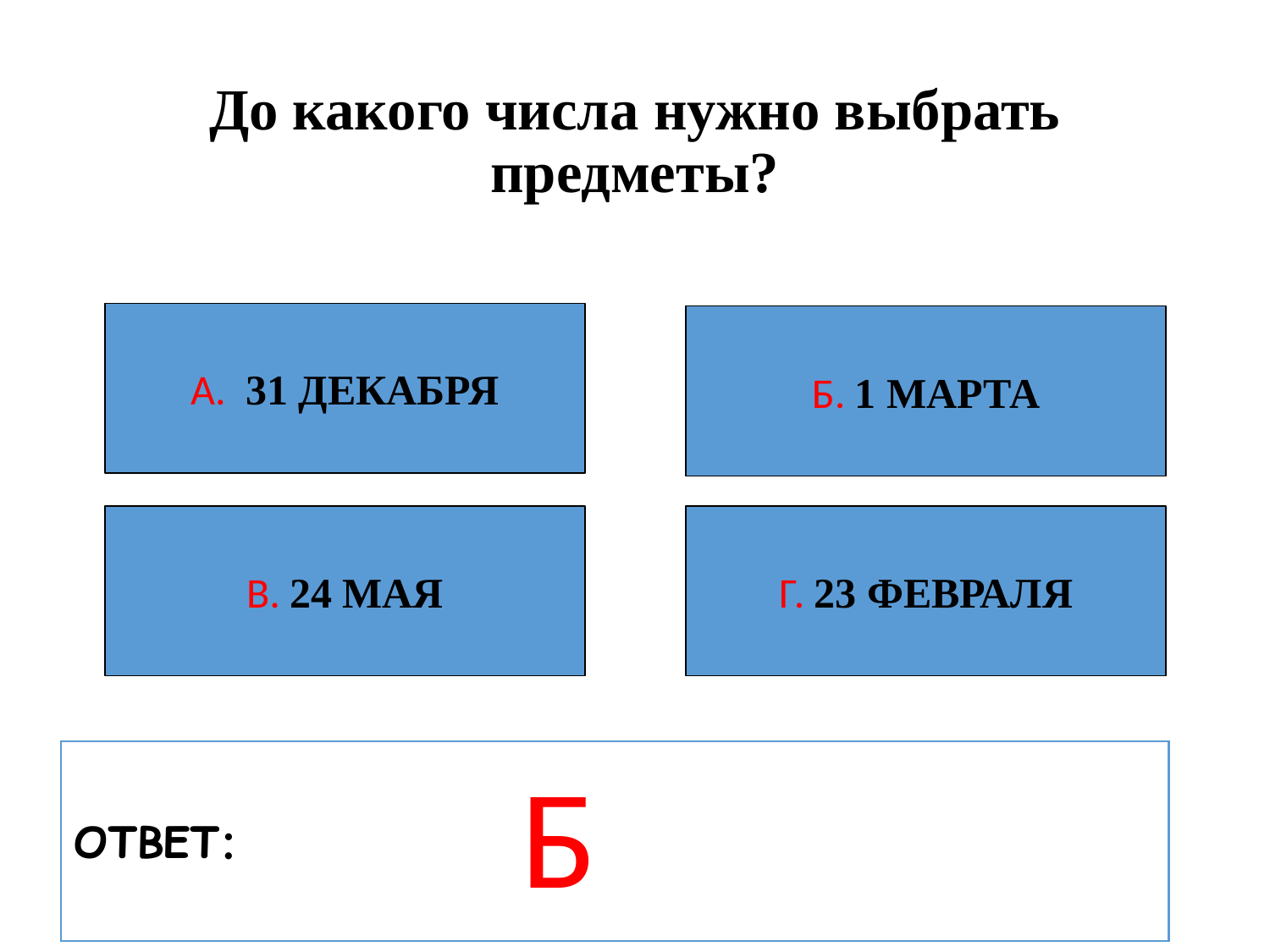

# До какого числа нужно выбрать предметы?
А.  31 ДЕКАБРЯ
Б. 1 МАРТА
В. 24 МАЯ
Г. 23 ФЕВРАЛЯ
ОТВЕТ:
Б